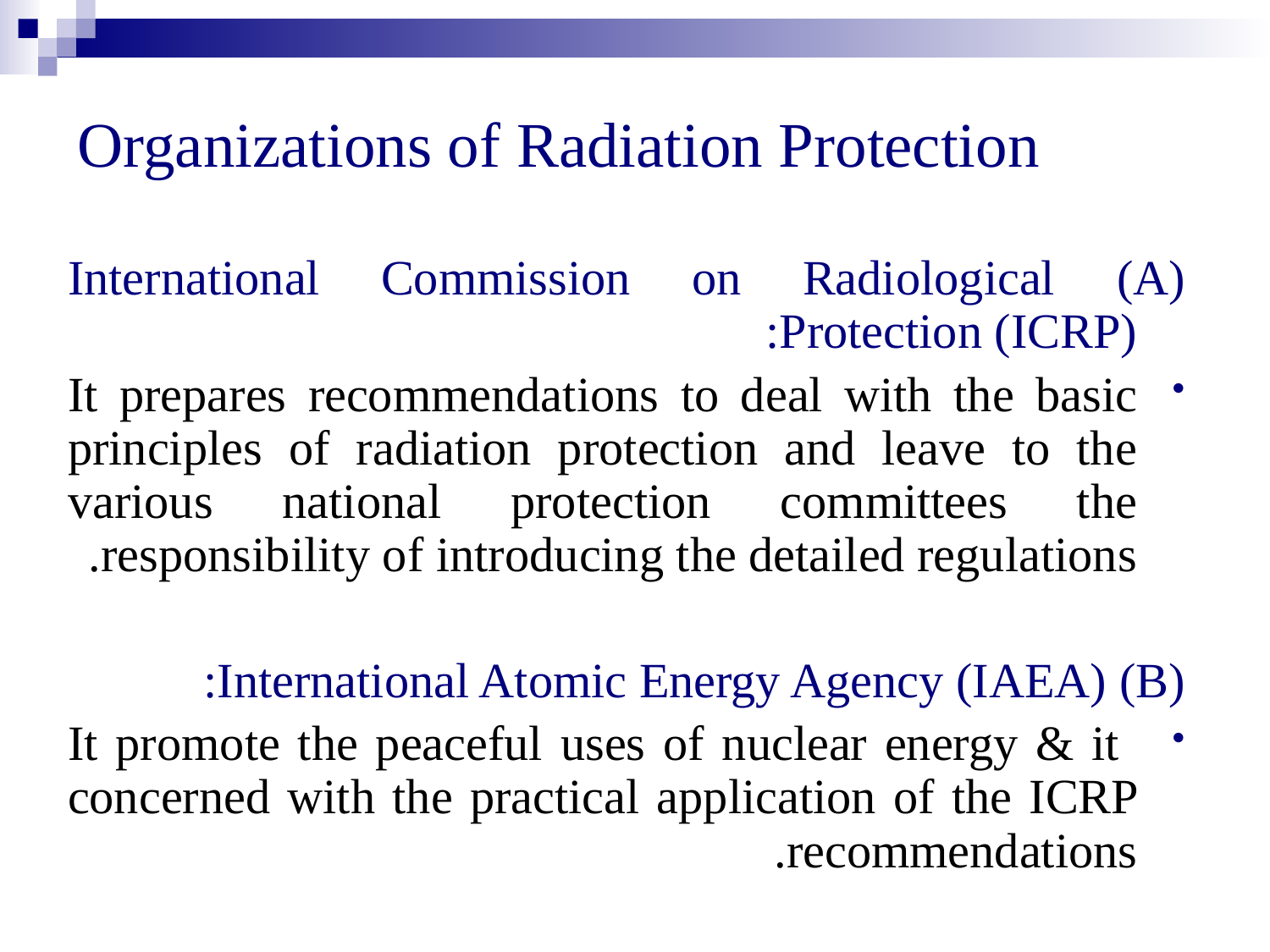

# Organizations of Radiation Protection
(A) International Commission on Radiological Protection (ICRP):
It prepares recommendations to deal with the basic principles of radiation protection and leave to the various national protection committees the responsibility of introducing the detailed regulations.

(B) International Atomic Energy Agency (IAEA):
It promote the peaceful uses of nuclear energy & it  concerned with the practical application of the ICRP recommendations.